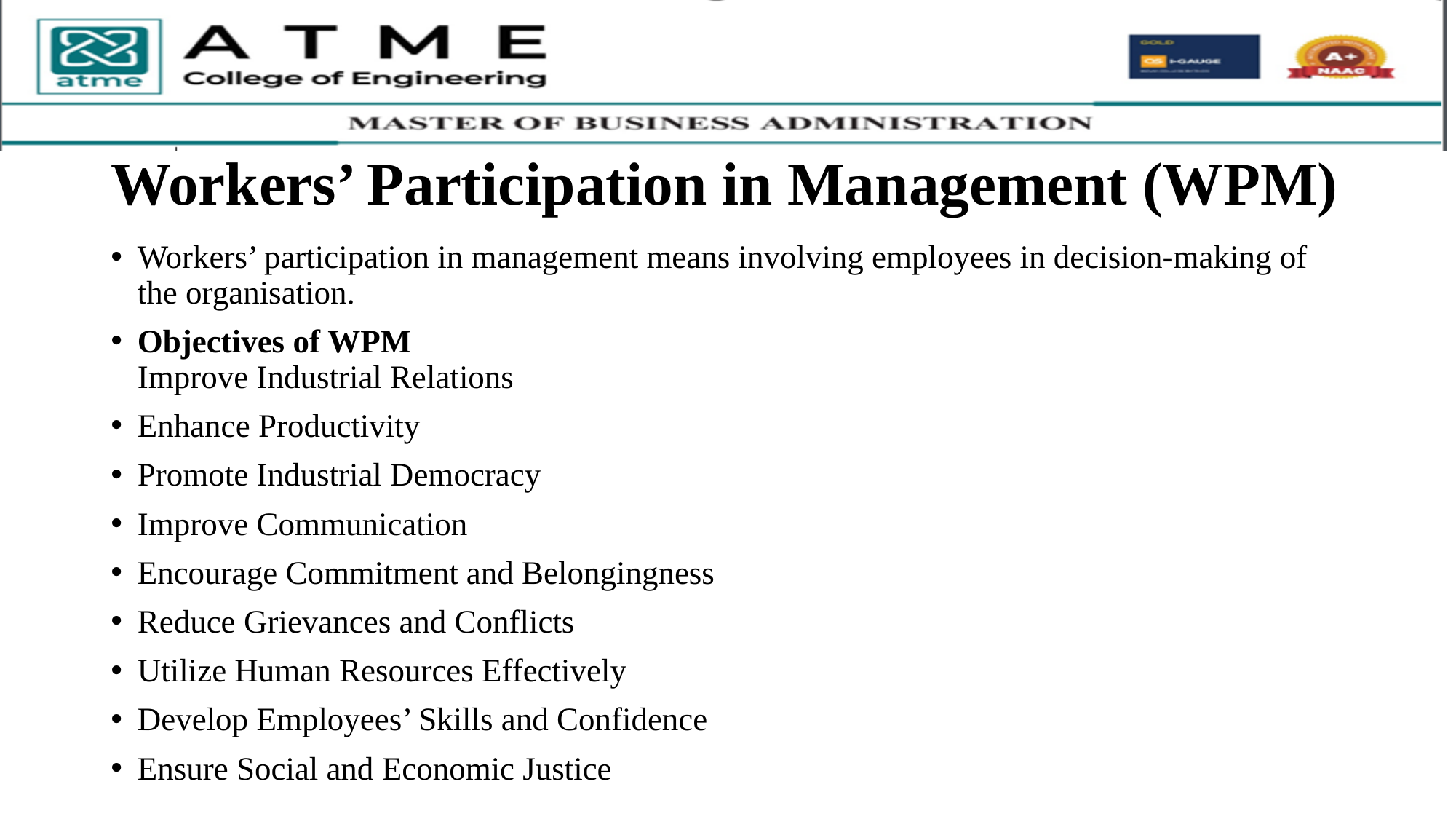

# Workers’ Participation in Management (WPM)
Workers’ participation in management means involving employees in decision-making of the organisation.
Objectives of WPM
Improve Industrial Relations
Enhance Productivity
Promote Industrial Democracy
Improve Communication
Encourage Commitment and Belongingness
Reduce Grievances and Conflicts
Utilize Human Resources Effectively
Develop Employees’ Skills and Confidence
Ensure Social and Economic Justice